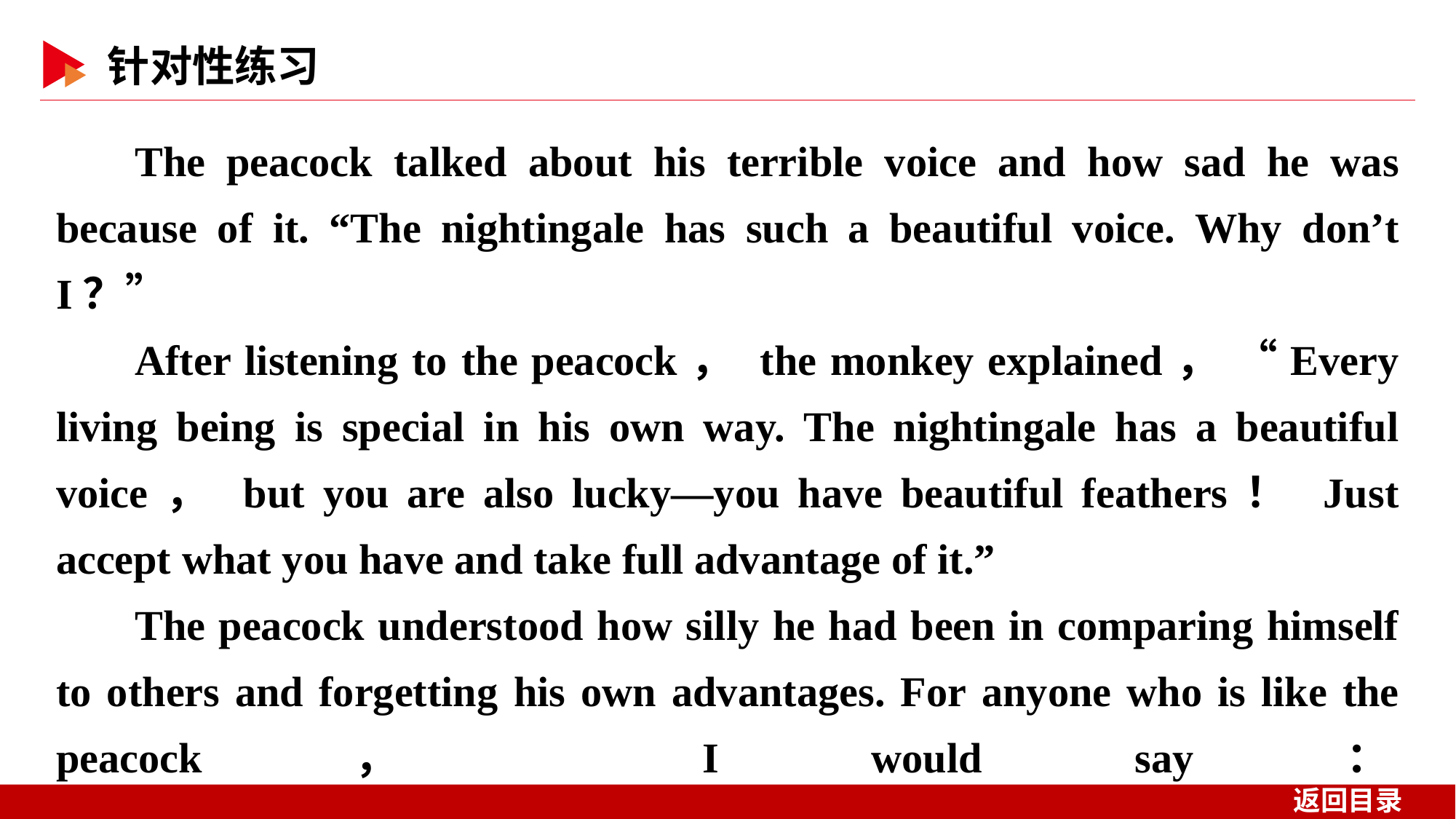

The peacock talked about his terrible voice and how sad he was because of it. “The nightingale has such a beautiful voice. Why don’t I？”
After listening to the peacock， the monkey explained， “Every living being is special in his own way. The nightingale has a beautiful voice， but you are also lucky—you have beautiful feathers！ Just accept what you have and take full advantage of it.”
The peacock understood how silly he had been in comparing himself to others and forgetting his own advantages. For anyone who is like the peacock， I would say：__________________________________________